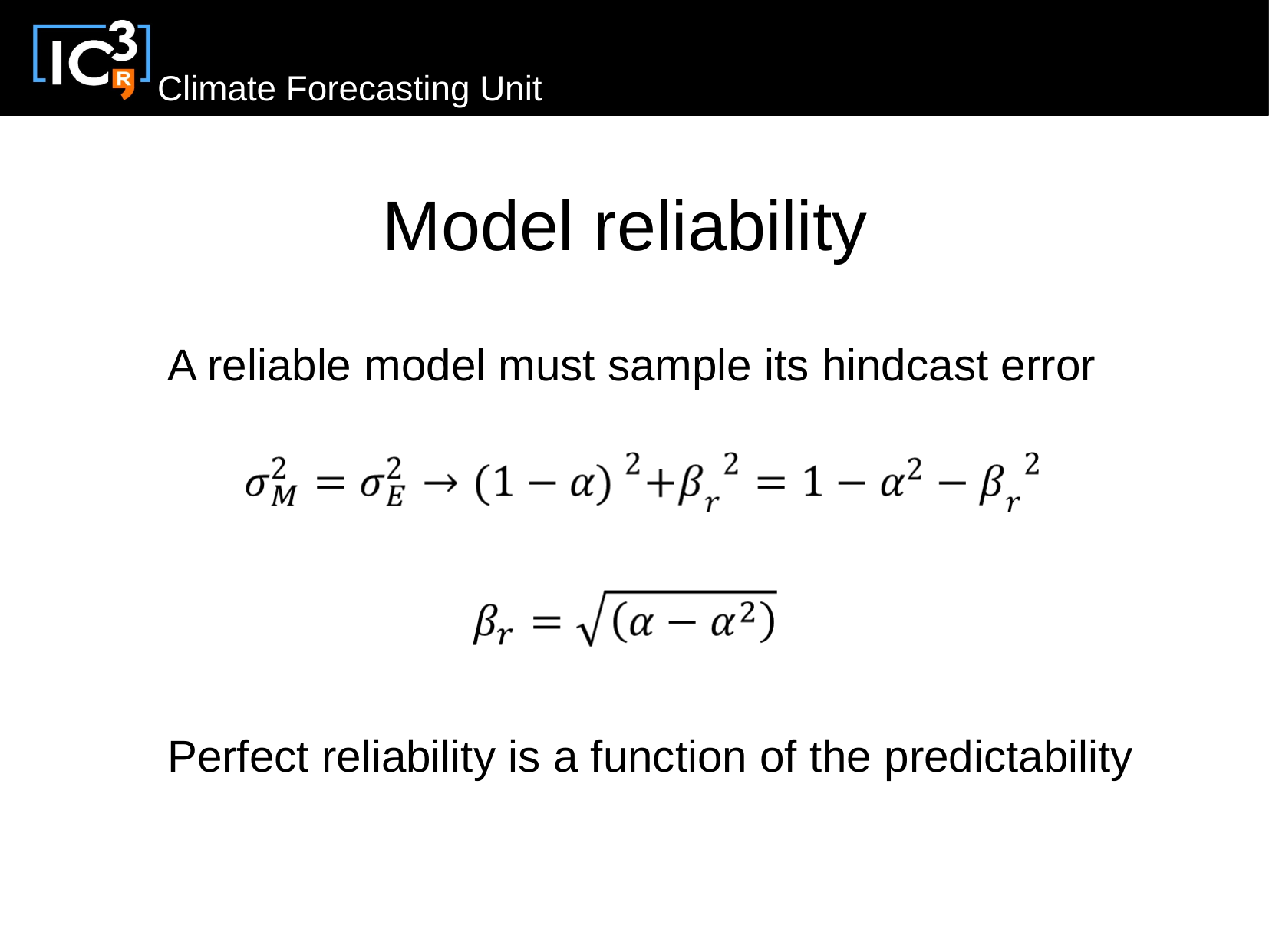

Model reliability
A reliable model must sample its hindcast error

Perfect reliability is a function of the predictability